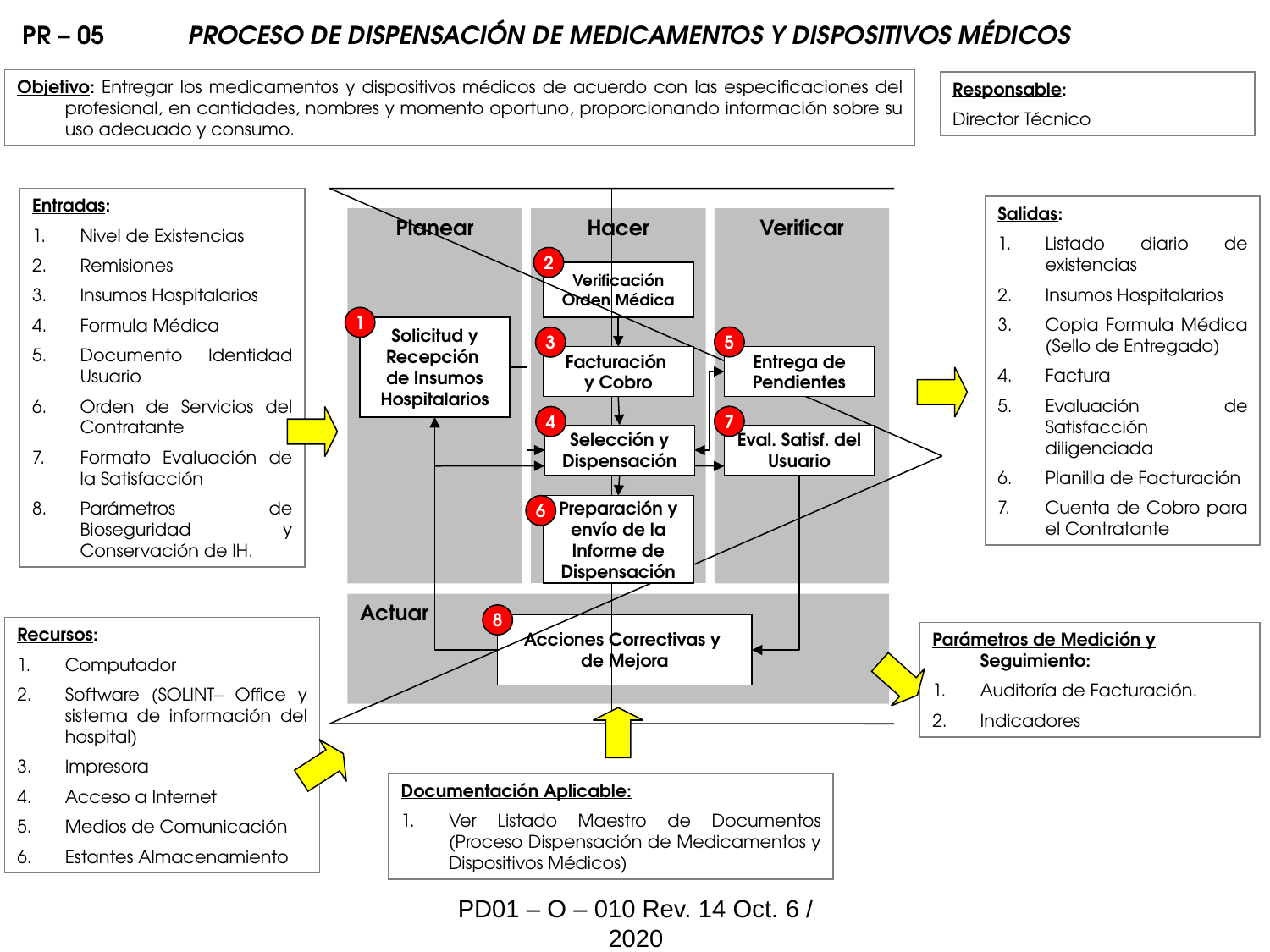

PR – 05
PROCESO DE DISPENSACIÓN DE MEDICAMENTOS Y DISPOSITIVOS MÉDICOS
Objetivo: Entregar los medicamentos y dispositivos médicos de acuerdo con las especificaciones del profesional, en cantidades, nombres y momento oportuno, proporcionando información sobre su uso adecuado y consumo.
Responsable:
Director Técnico
Entradas:
Nivel de Existencias
Remisiones
Insumos Hospitalarios
Formula Médica
Documento Identidad Usuario
Orden de Servicios del Contratante
Formato Evaluación de la Satisfacción
Parámetros de Bioseguridad y Conservación de IH.

Salidas:
Listado diario de existencias
Insumos Hospitalarios
Copia Formula Médica (Sello de Entregado)
Factura
Evaluación de Satisfacción diligenciada
Planilla de Facturación
Cuenta de Cobro para el Contratante
Planear
Hacer
Verificar
2
Verificación Orden Médica
1
Solicitud y Recepción
de Insumos Hospitalarios
5
3
Facturación
y Cobro
Entrega de Pendientes

7

4
Selección y Dispensación
Eval. Satisf. del Usuario
6
Preparación y envío de la Informe de Dispensación
Actuar
8
Acciones Correctivas y
de Mejora
Recursos:
Computador
Software (SOLINT– Office y sistema de información del hospital)
Impresora
Acceso a Internet
Medios de Comunicación
Estantes Almacenamiento
Parámetros de Medición y Seguimiento:
Auditoría de Facturación.
Indicadores

Documentación Aplicable:
Ver Listado Maestro de Documentos (Proceso Dispensación de Medicamentos y Dispositivos Médicos)
PD01 – O – 010 Rev. 14 Oct. 6 / 2020